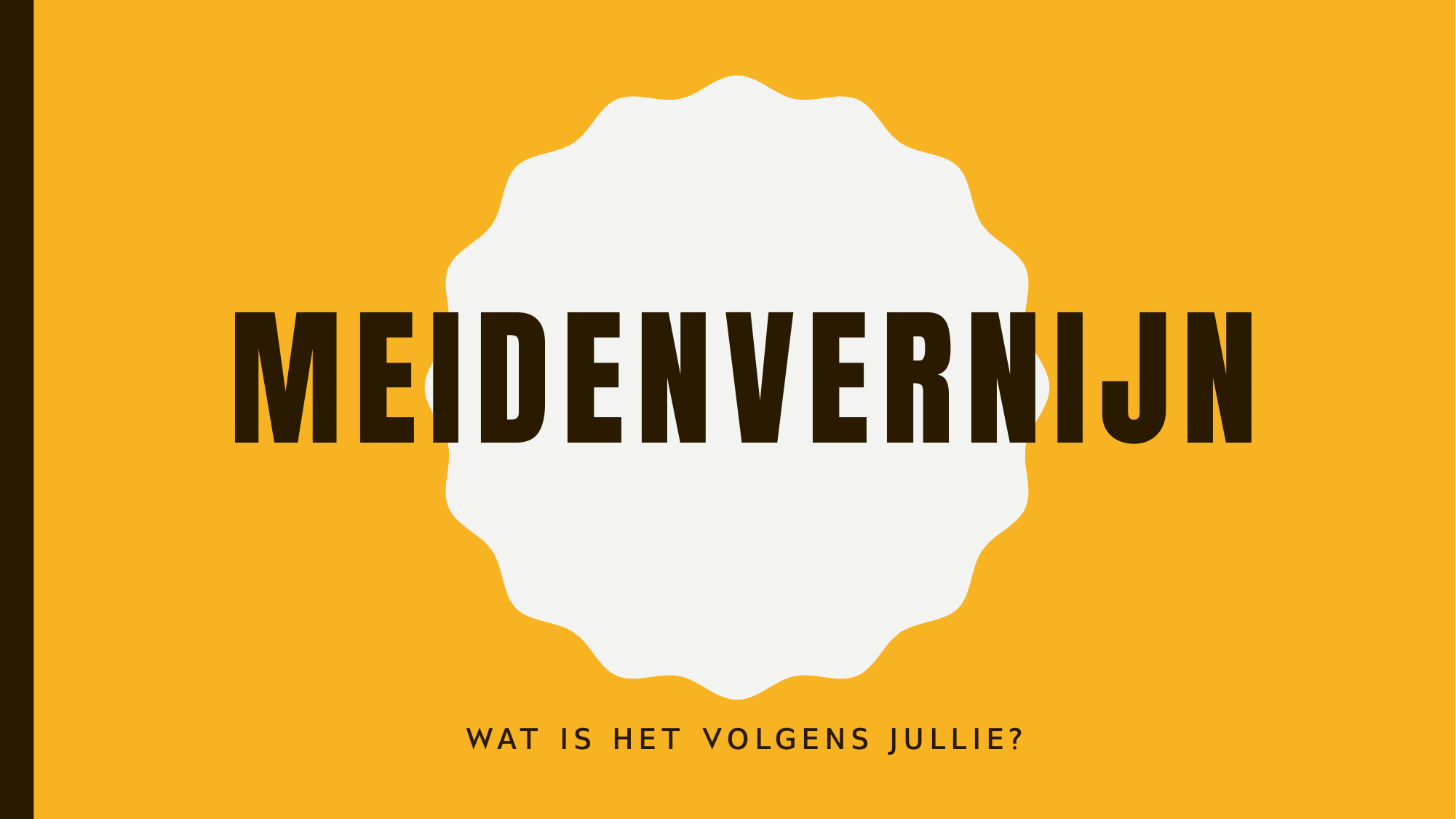

# Meidenvernijn
Wat is het volgens jullie?